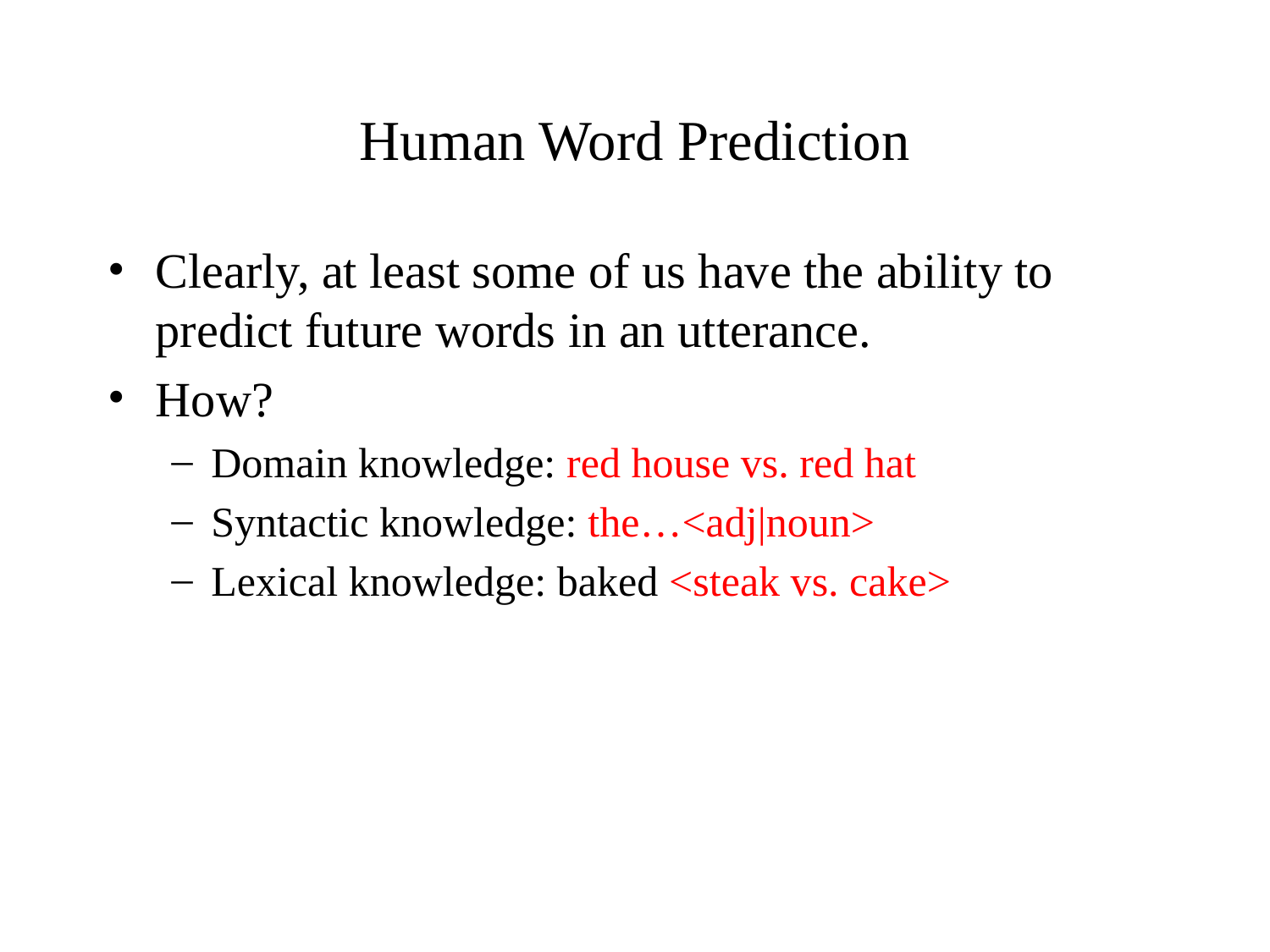

# Human Word Prediction
Clearly, at least some of us have the ability to predict future words in an utterance.
How?
Domain knowledge: red house vs. red hat
Syntactic knowledge: the…<adj|noun>
Lexical knowledge: baked <steak vs. cake>